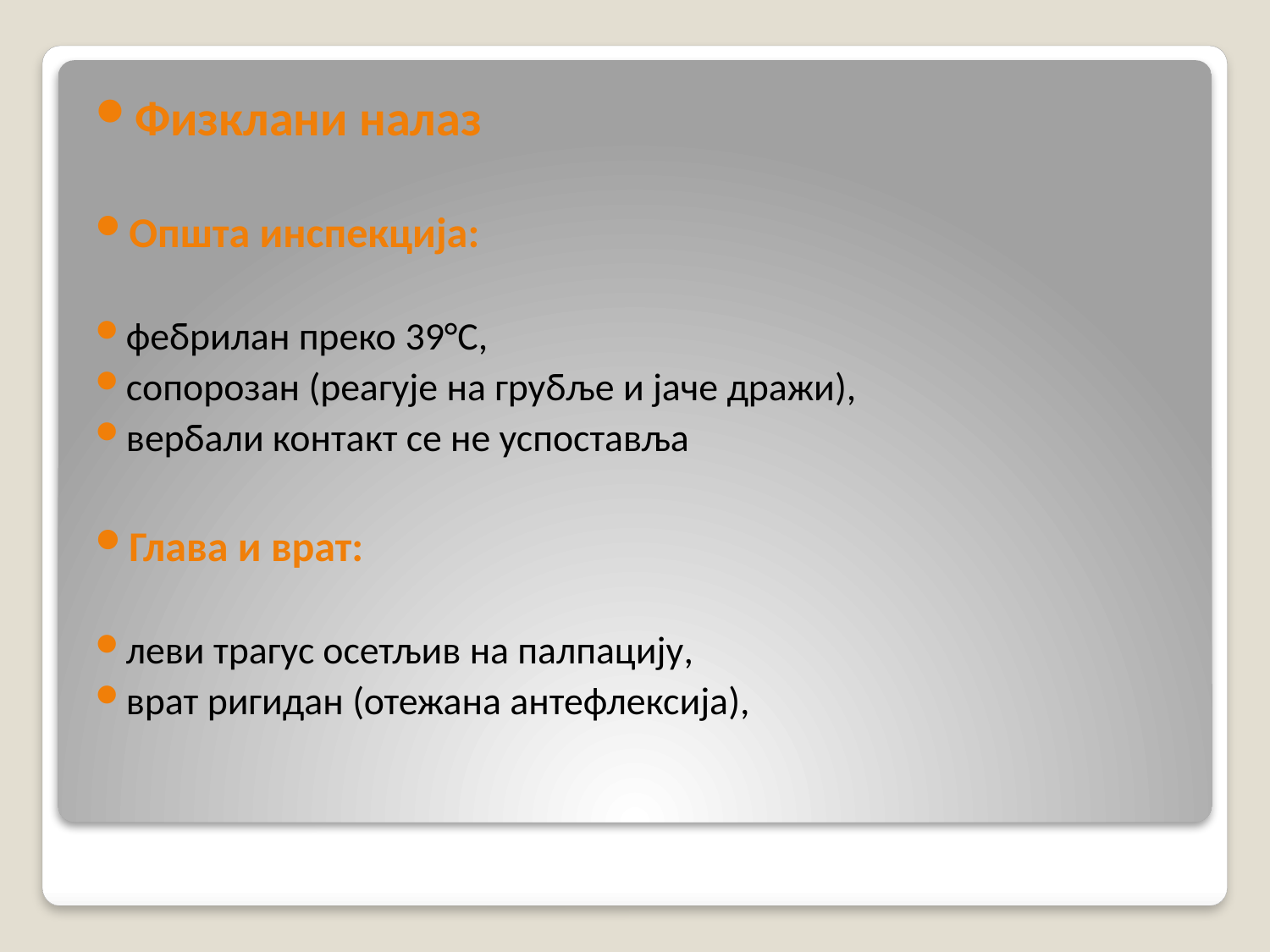

Физклани налаз

Општа инспекција:

фебрилан преко 39°С,
сопорозан (реагује на грубље и јаче дражи),
вербали контакт се не успоставља

Глава и врат:

леви трагус осетљив на палпацију,
врат ригидан (отежана антефлексија),